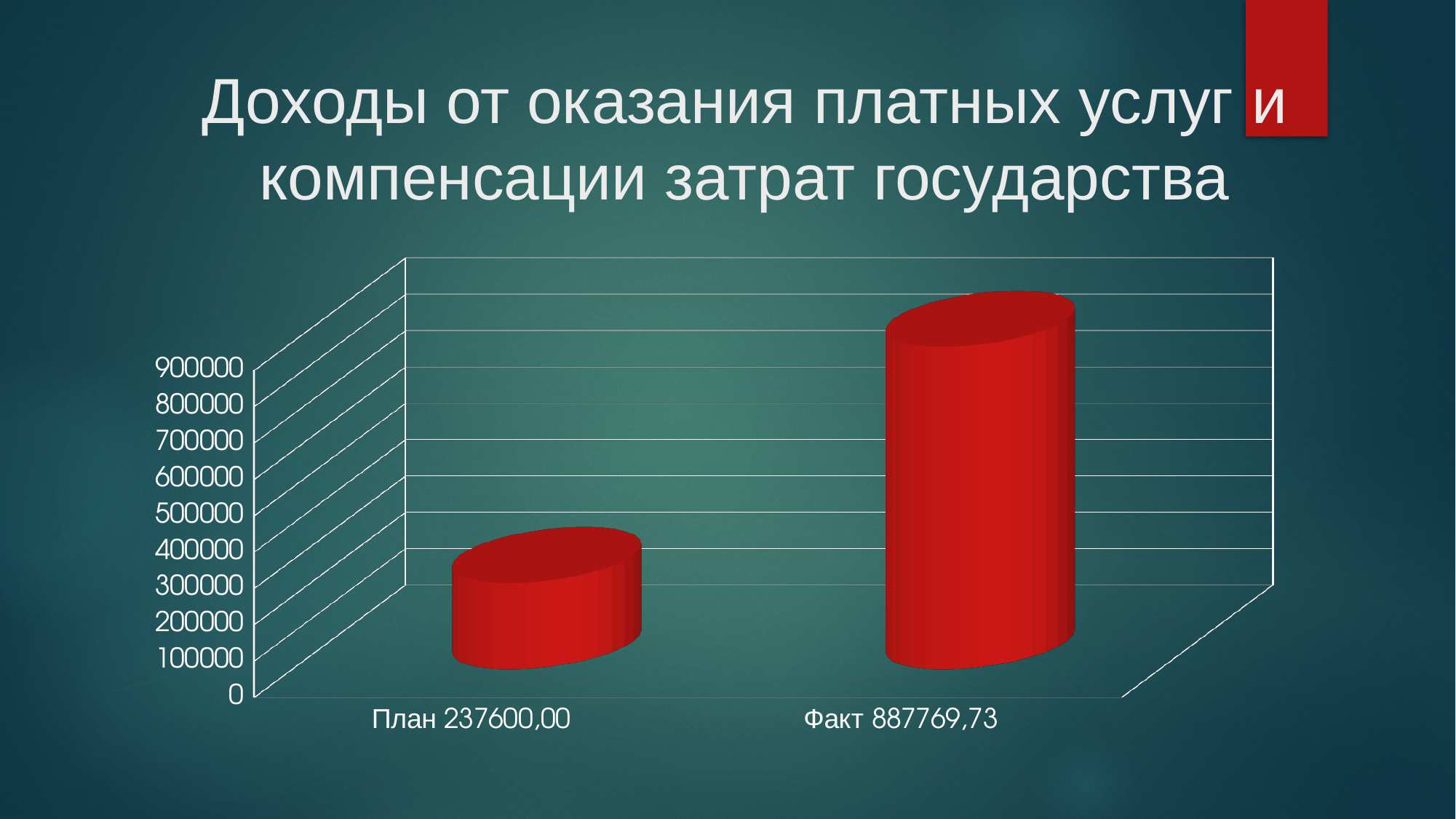

# Доходы от оказания платных услуг и компенсации затрат государства

[unsupported chart]